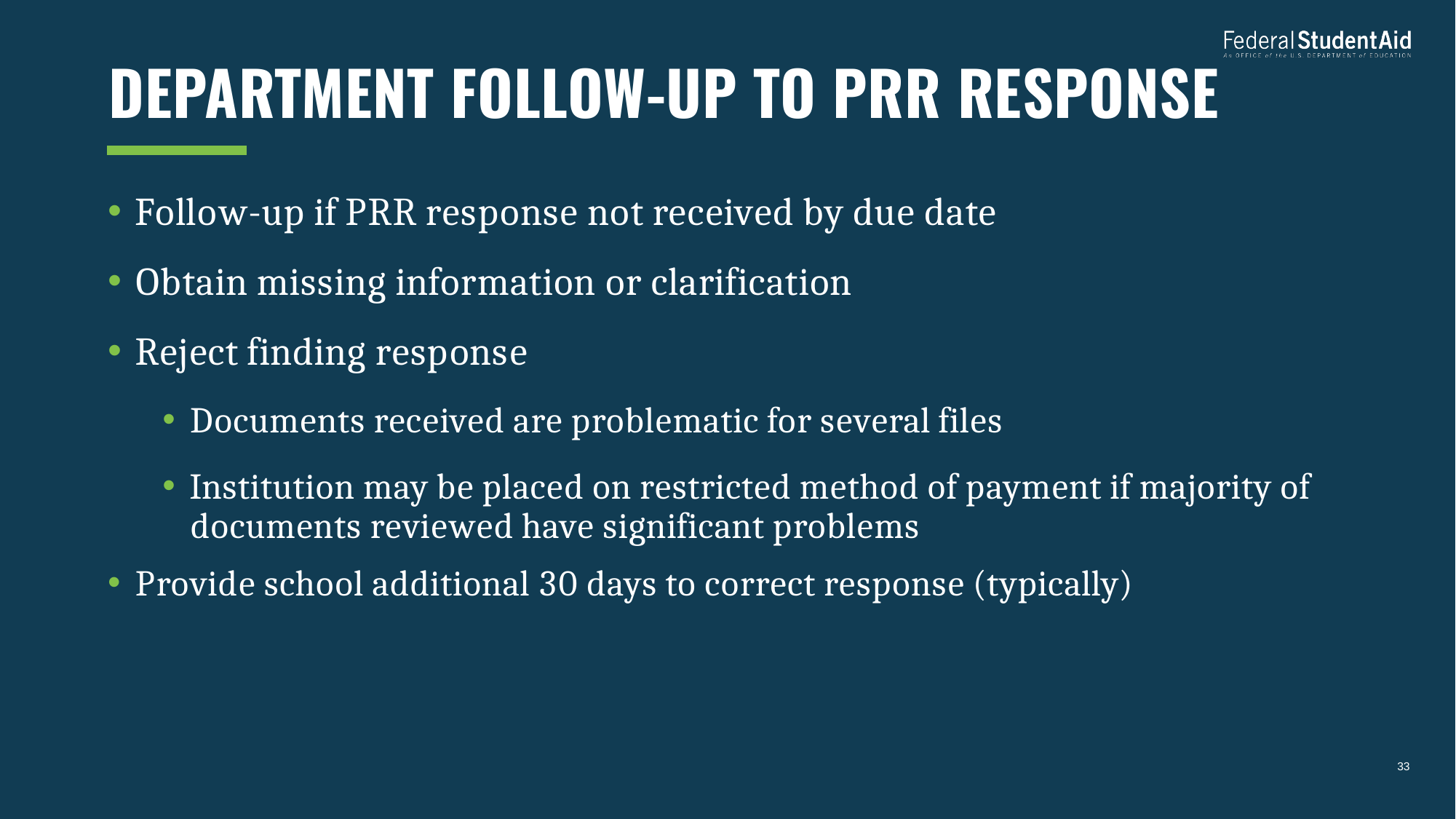

# Department follow-up to prr response
Follow-up if PRR response not received by due date
Obtain missing information or clarification
Reject finding response
Documents received are problematic for several files
Institution may be placed on restricted method of payment if majority of documents reviewed have significant problems
Provide school additional 30 days to correct response (typically)

33